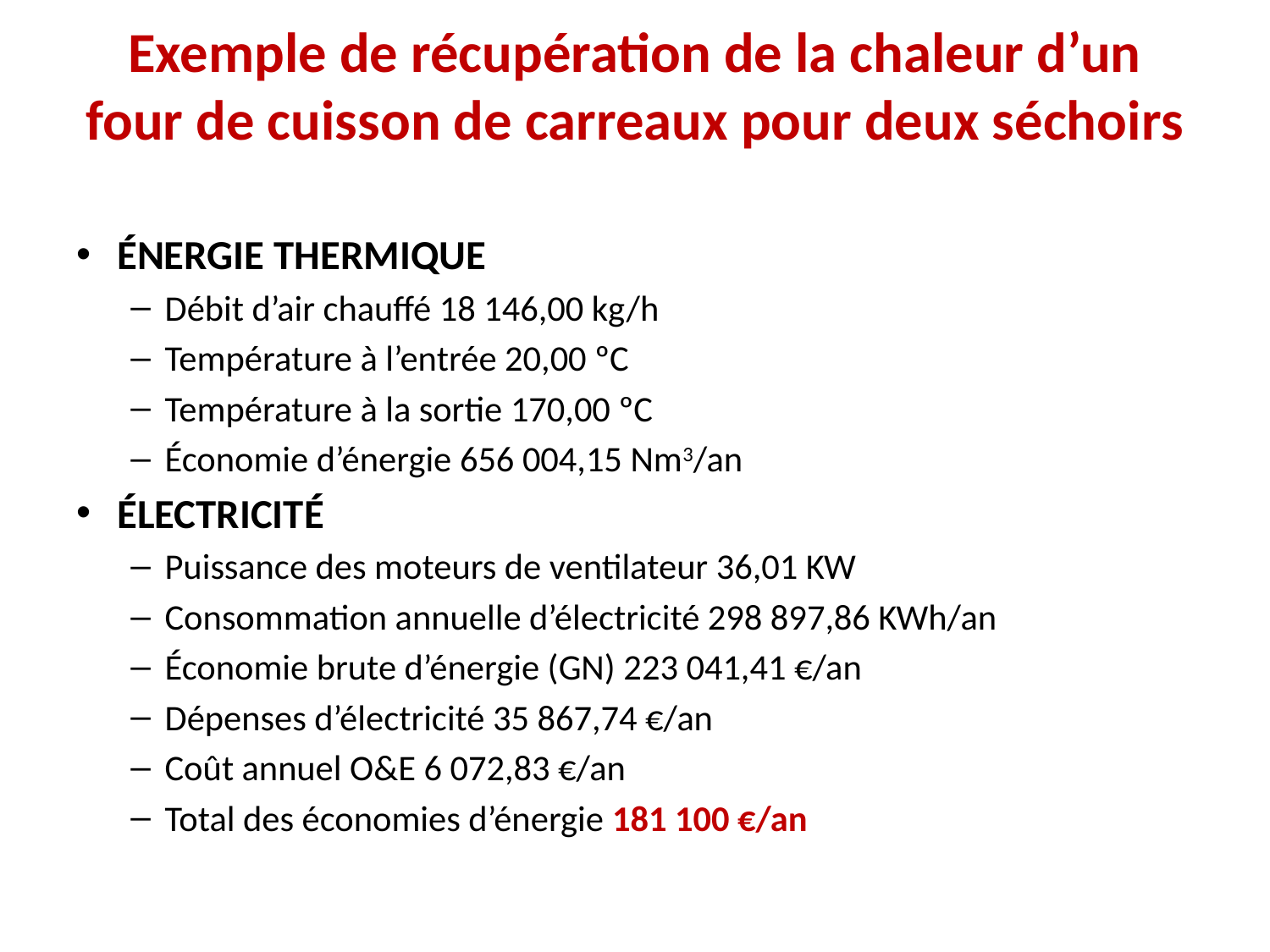

# Exemple de récupération de la chaleur d’un four de cuisson de carreaux pour deux séchoirs
ÉNERGIE THERMIQUE
Débit d’air chauffé 18 146,00 kg/h
Température à l’entrée 20,00 ºC
Température à la sortie 170,00 ºC
Économie d’énergie 656 004,15 Nm3/an
ÉLECTRICITÉ
Puissance des moteurs de ventilateur 36,01 KW
Consommation annuelle d’électricité 298 897,86 KWh/an
Économie brute d’énergie (GN) 223 041,41 €/an
Dépenses d’électricité 35 867,74 €/an
Coût annuel O&E 6 072,83 €/an
Total des économies d’énergie 181 100 €/an